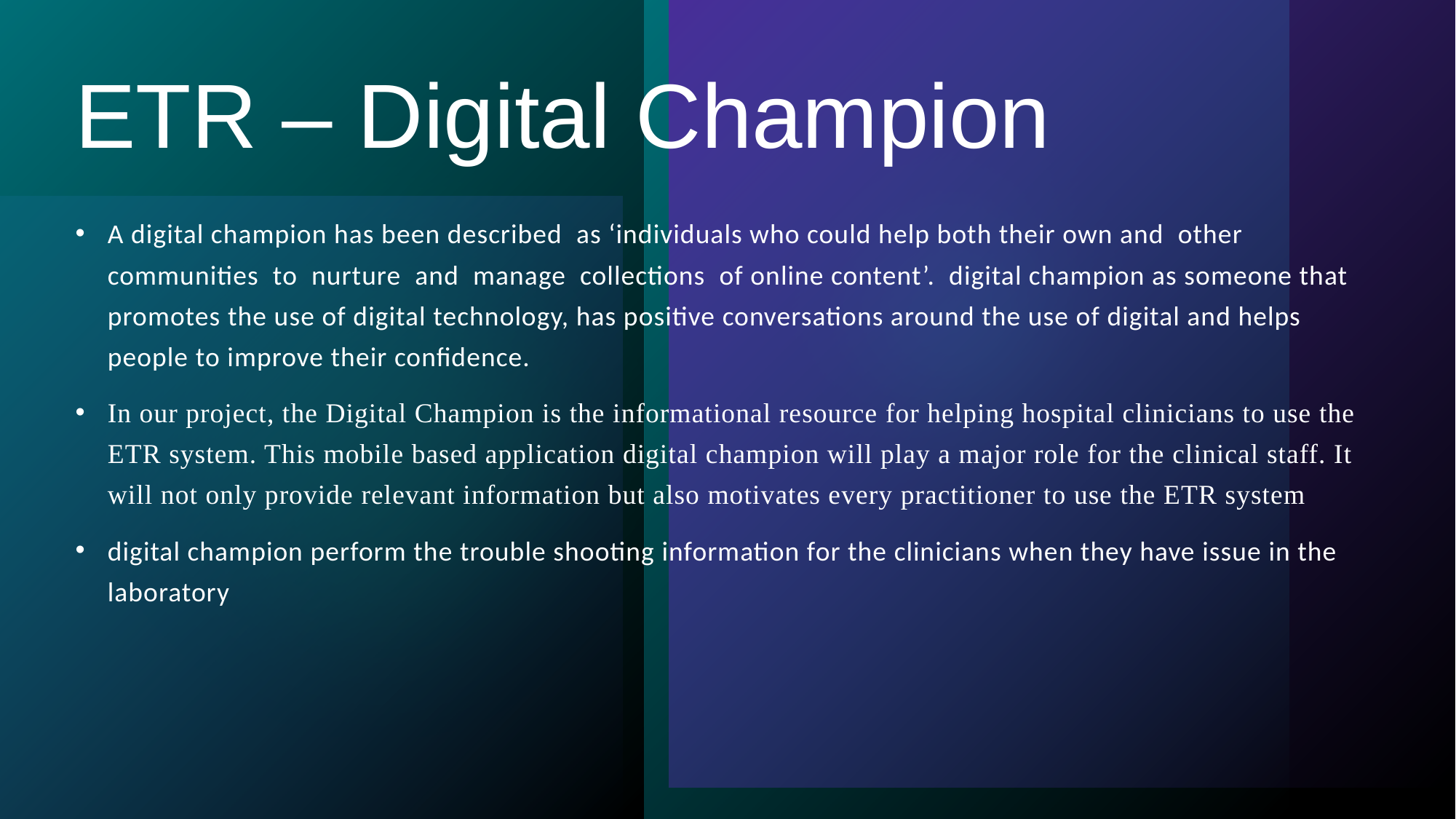

# ETR – Digital Champion
A digital champion has been described  as ‘individuals who could help both their own and  other  communities  to  nurture  and  manage  collections  of online content’.  digital champion as someone that promotes the use of digital technology, has positive conversations around the use of digital and helps people to improve their confidence.
In our project, the Digital Champion is the informational resource for helping hospital clinicians to use the ETR system. This mobile based application digital champion will play a major role for the clinical staff. It will not only provide relevant information but also motivates every practitioner to use the ETR system
digital champion perform the trouble shooting information for the clinicians when they have issue in the laboratory